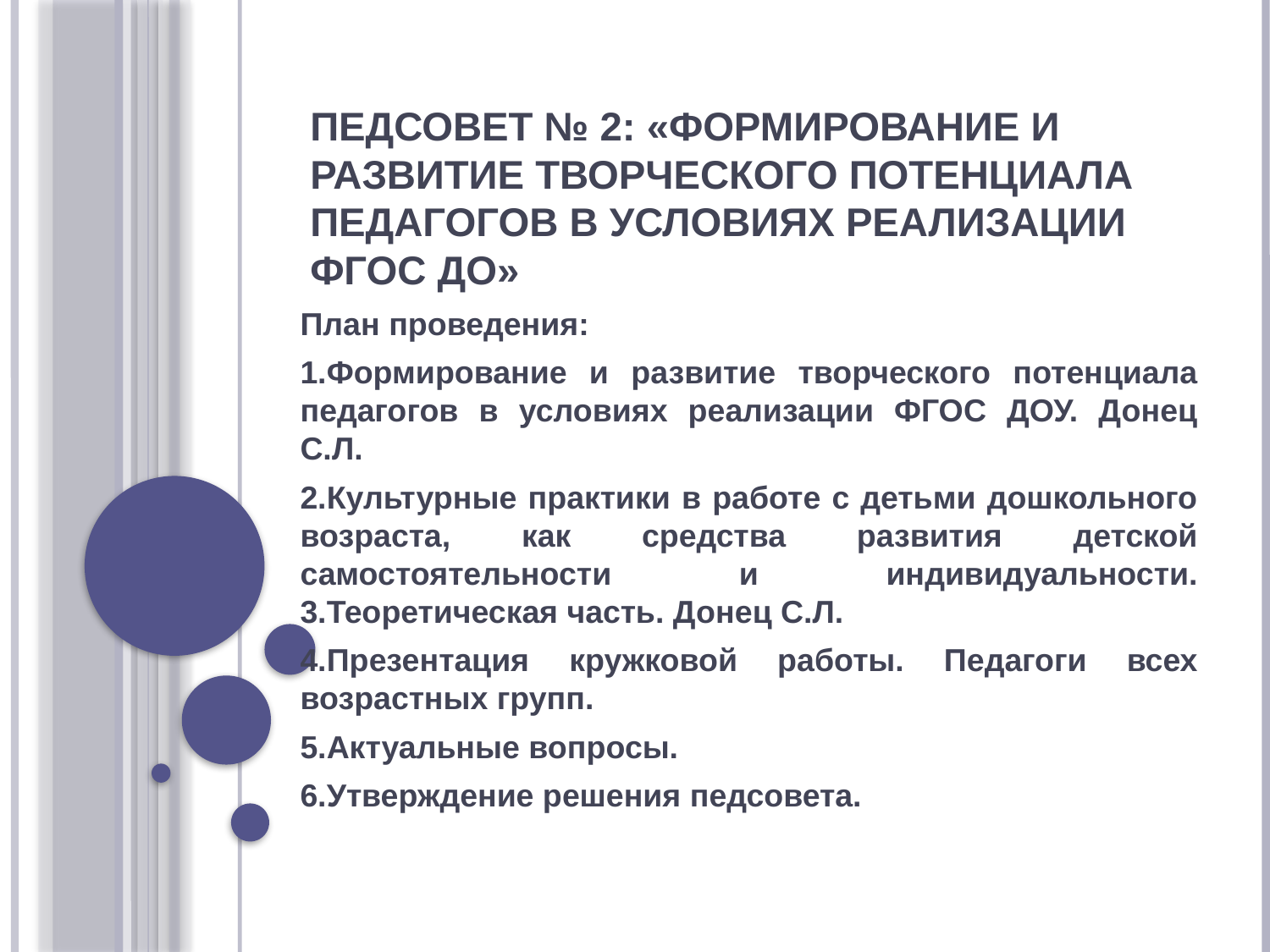

# Педсовет № 2: «Формирование и развитие творческого потенциала педагогов в условиях реализации ФГОС ДО»
План проведения:
1.Формирование и развитие творческого потенциала педагогов в условиях реализации ФГОС ДОУ. Донец С.Л.
2.Культурные практики в работе с детьми дошкольного возраста, как средства развития детской самостоятельности и индивидуальности. 3.Теоретическая часть. Донец С.Л.
4.Презентация кружковой работы. Педагоги всех возрастных групп.
5.Актуальные вопросы.
6.Утверждение решения педсовета.